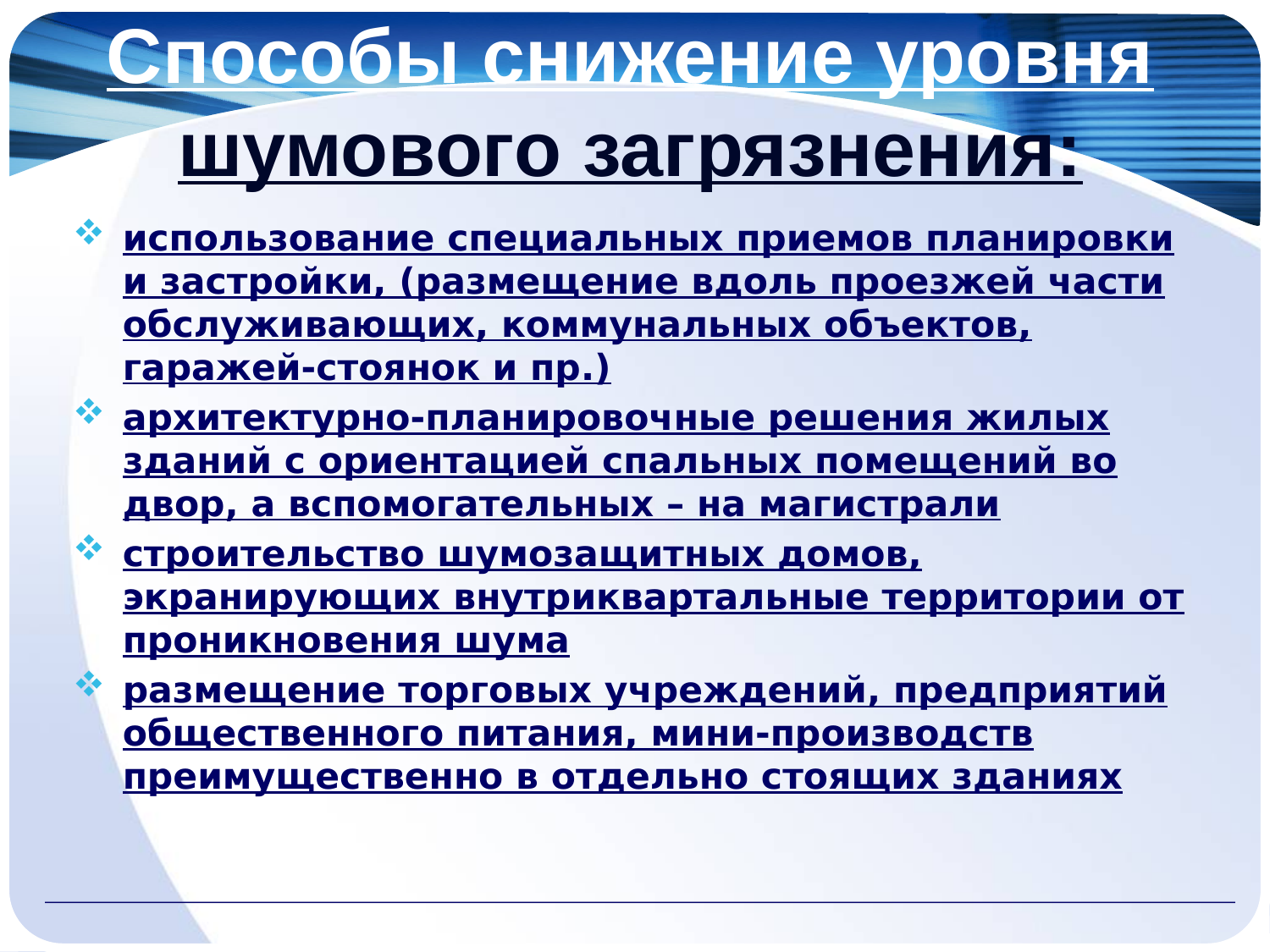

# Способы снижение уровня шумового загрязнения:
использование специальных приемов планировки и застройки, (размещение вдоль проезжей части обслуживающих, коммунальных объектов, гаражей-стоянок и пр.)
архитектурно-планировочные решения жилых зданий с ориентацией спальных помещений во двор, а вспомогательных – на магистрали
строительство шумозащитных домов, экранирующих внутриквартальные территории от проникновения шума
размещение торговых учреждений, предприятий общественного питания, мини-производств преимущественно в отдельно стоящих зданиях